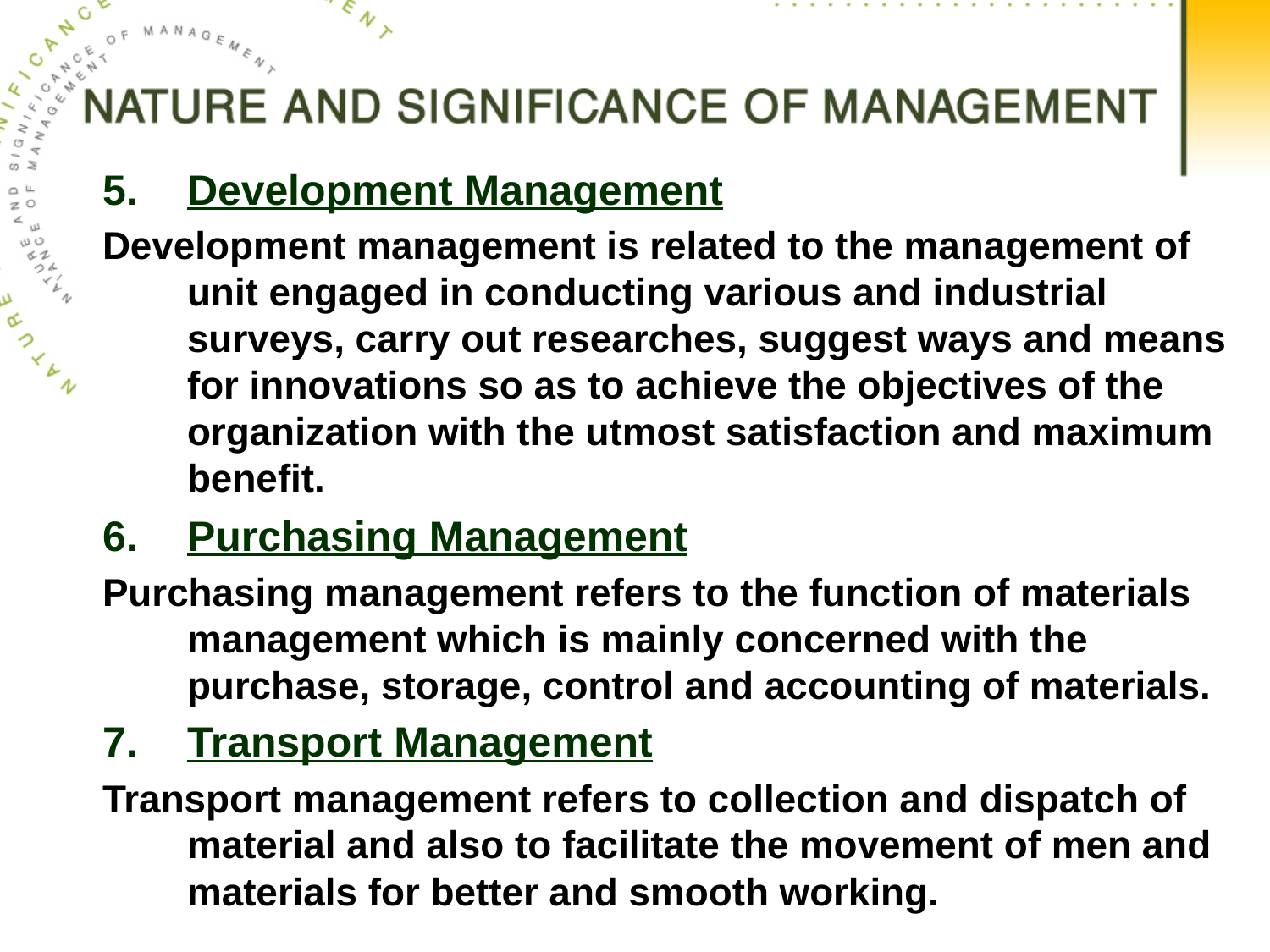

Development Management
Development management is related to the management of unit engaged in conducting various and industrial surveys, carry out researches, suggest ways and means for innovations so as to achieve the objectives of the organization with the utmost satisfaction and maximum benefit.
Purchasing Management
Purchasing management refers to the function of materials management which is mainly concerned with the purchase, storage, control and accounting of materials.
Transport Management
Transport management refers to collection and dispatch of material and also to facilitate the movement of men and materials for better and smooth working.